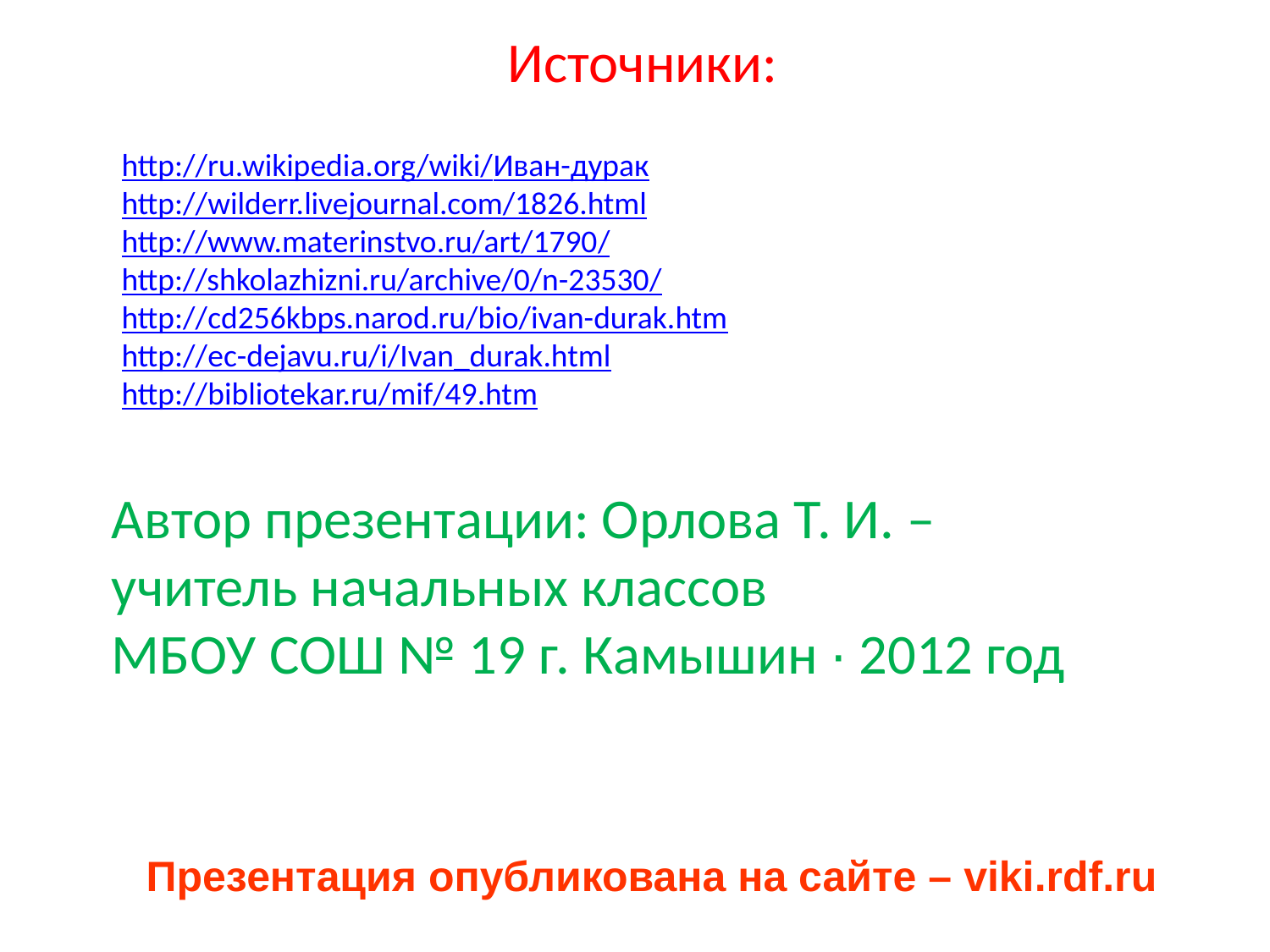

Источники:

http://ru.wikipedia.org/wiki/Иван-дурак
http://wilderr.livejournal.com/1826.html
http://www.materinstvo.ru/art/1790/
http://shkolazhizni.ru/archive/0/n-23530/
http://cd256kbps.narod.ru/bio/ivan-durak.htm
http://ec-dejavu.ru/i/Ivan_durak.html
http://bibliotekar.ru/mif/49.htm

Автор презентации: Орлова Т. И. –
учитель начальных классов
МБОУ СОШ № 19 г. Камышин ∙ 2012 год
Презентация опубликована на сайте – viki.rdf.ru